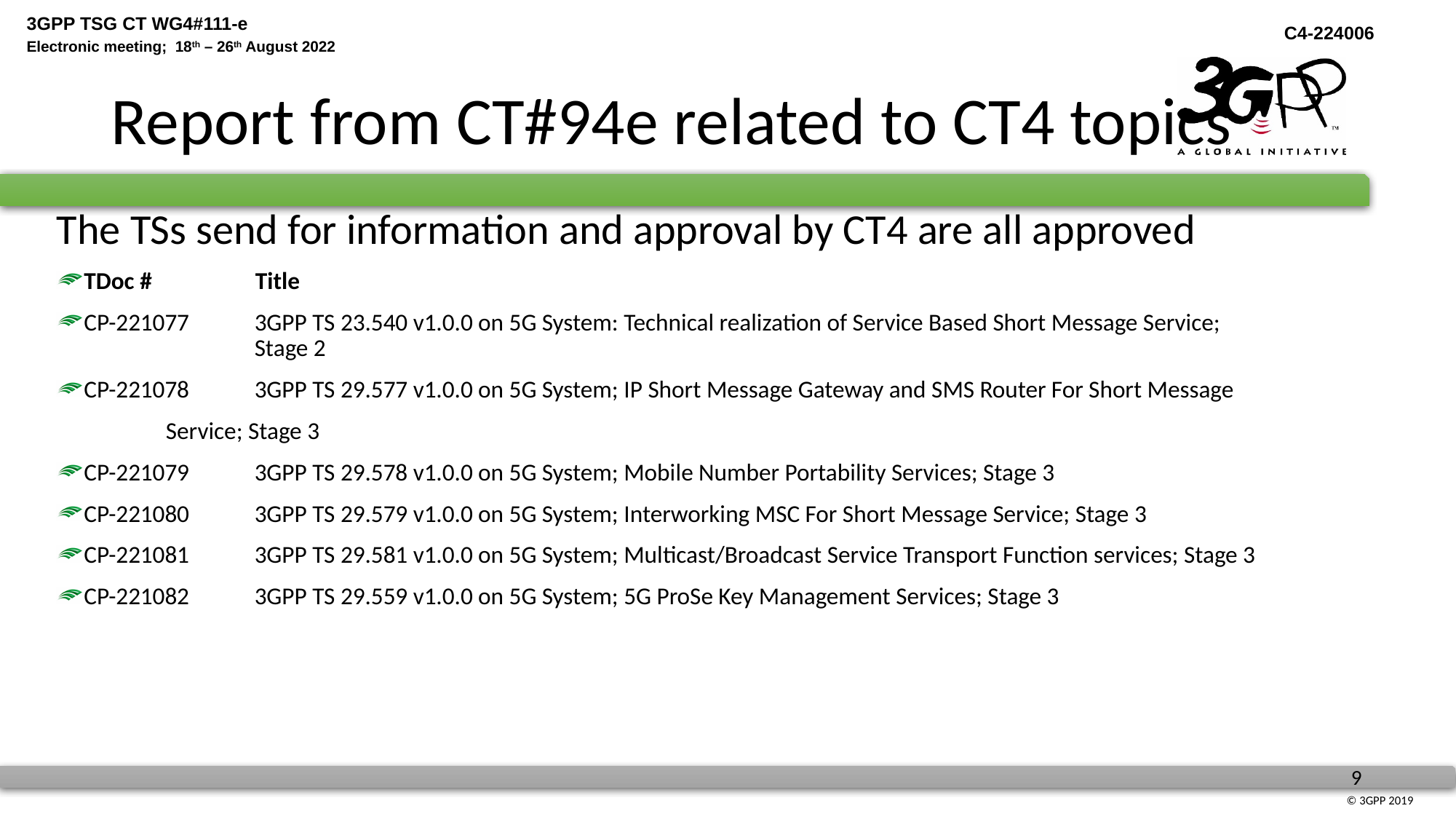

# Report from CT#94e related to CT4 topics
The TSs send for information and approval by CT4 are all approved
TDoc #	Title
CP-221077	3GPP TS 23.540 v1.0.0 on 5G System: Technical realization of Service Based Short Message Service;
	Stage 2
CP-221078	3GPP TS 29.577 v1.0.0 on 5G System; IP Short Message Gateway and SMS Router For Short Message
	Service; Stage 3
CP-221079	3GPP TS 29.578 v1.0.0 on 5G System; Mobile Number Portability Services; Stage 3
CP-221080	3GPP TS 29.579 v1.0.0 on 5G System; Interworking MSC For Short Message Service; Stage 3
CP-221081	3GPP TS 29.581 v1.0.0 on 5G System; Multicast/Broadcast Service Transport Function services; Stage 3
CP-221082	3GPP TS 29.559 v1.0.0 on 5G System; 5G ProSe Key Management Services; Stage 3